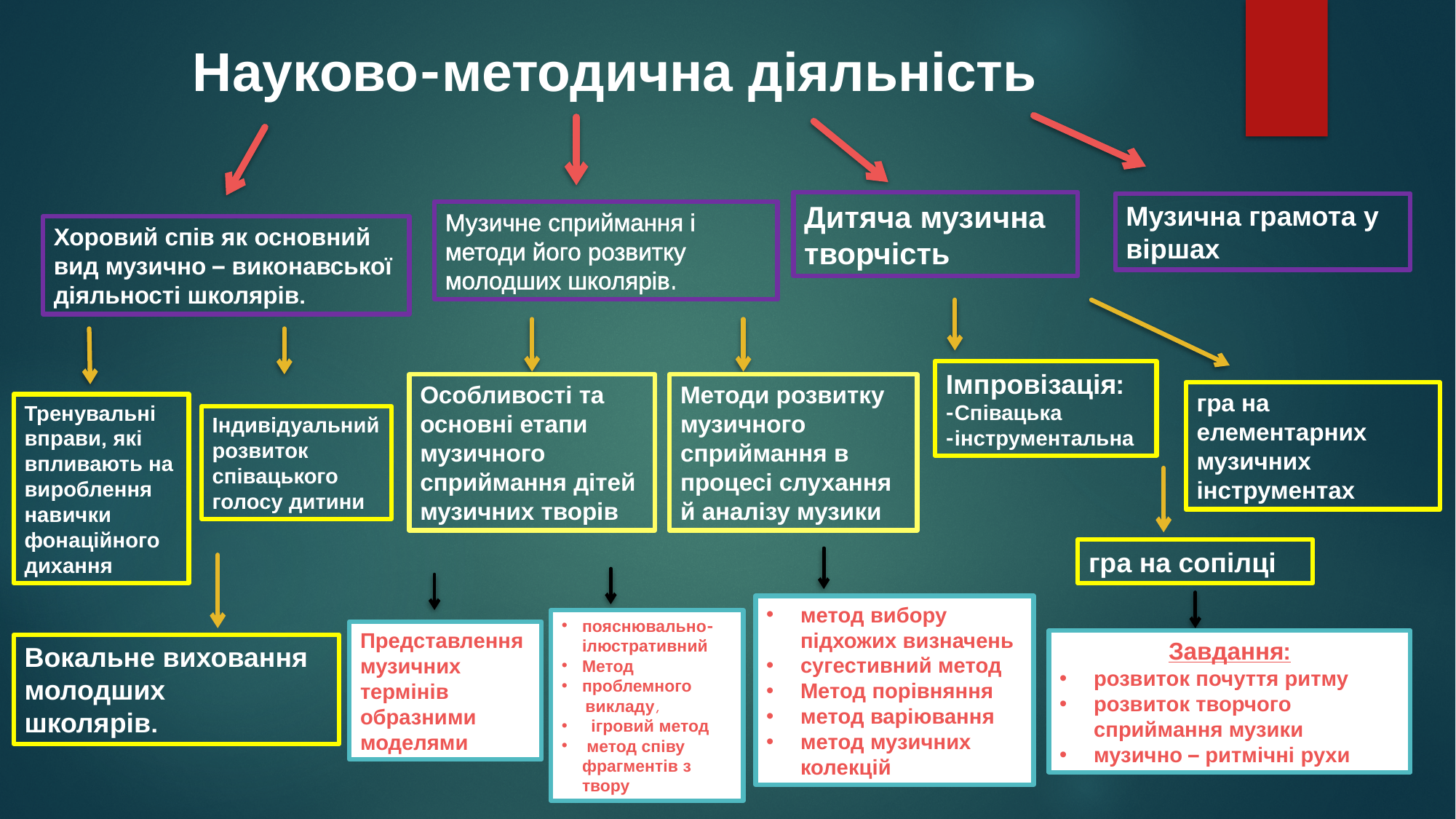

Науково-методична діяльність
Дитяча музична
творчість
Музична грамота у віршах
Музичне сприймання і методи його розвитку молодших школярів.
Хоровий спів як основний вид музично – виконавської діяльності школярів.
Імпровізація:
-Співацька
-інструментальна
Особливості та основні етапи  музичного сприймання дітей музичних творів
Методи розвитку музичного сприймання в процесі слухання й аналізу музики
гра на елементарних музичних інструментах
Тренувальні вправи, які впливають на вироблення навички фонаційного дихання
Індивідуальний розвиток співацького голосу дитини
гра на сопілці
метод вибору підхожих ви­значень
сугестивний метод
Метод порівняння
метод варіювання
метод музичних колекцій
пояснювально-ілюстратив­ний
Метод
проблемного
     ви­кладу,
  ігровий метод
 метод співу фрагментів з твору
Представлення музичних термінів образними моделями
Завдання:
розвиток почуття ритму
розвиток творчого сприймання музики
музично – ритмічні рухи
Вокальне виховання молодших
школярів.